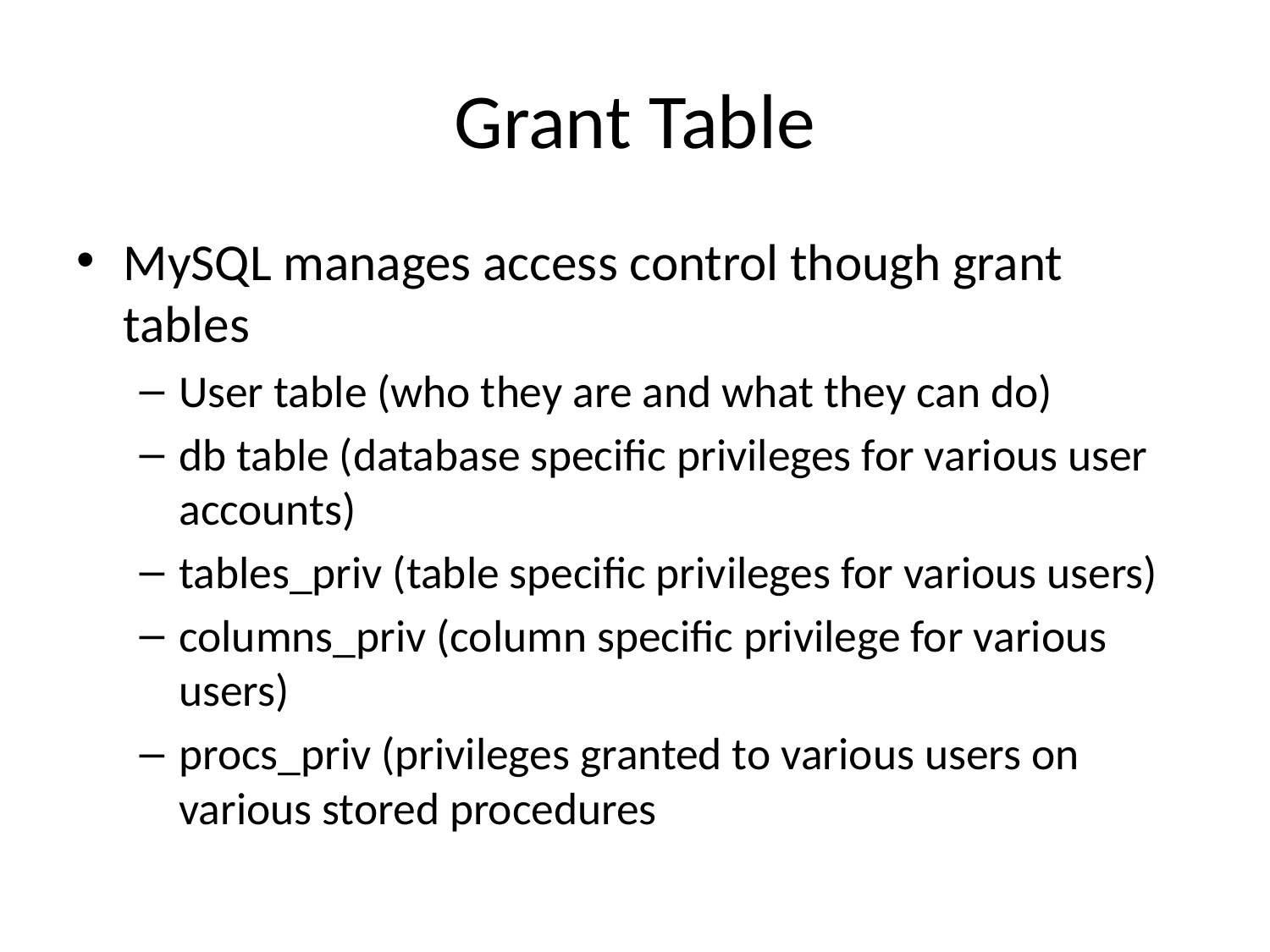

# Grant Table
MySQL manages access control though grant tables
User table (who they are and what they can do)
db table (database specific privileges for various user accounts)
tables_priv (table specific privileges for various users)
columns_priv (column specific privilege for various users)
procs_priv (privileges granted to various users on various stored procedures